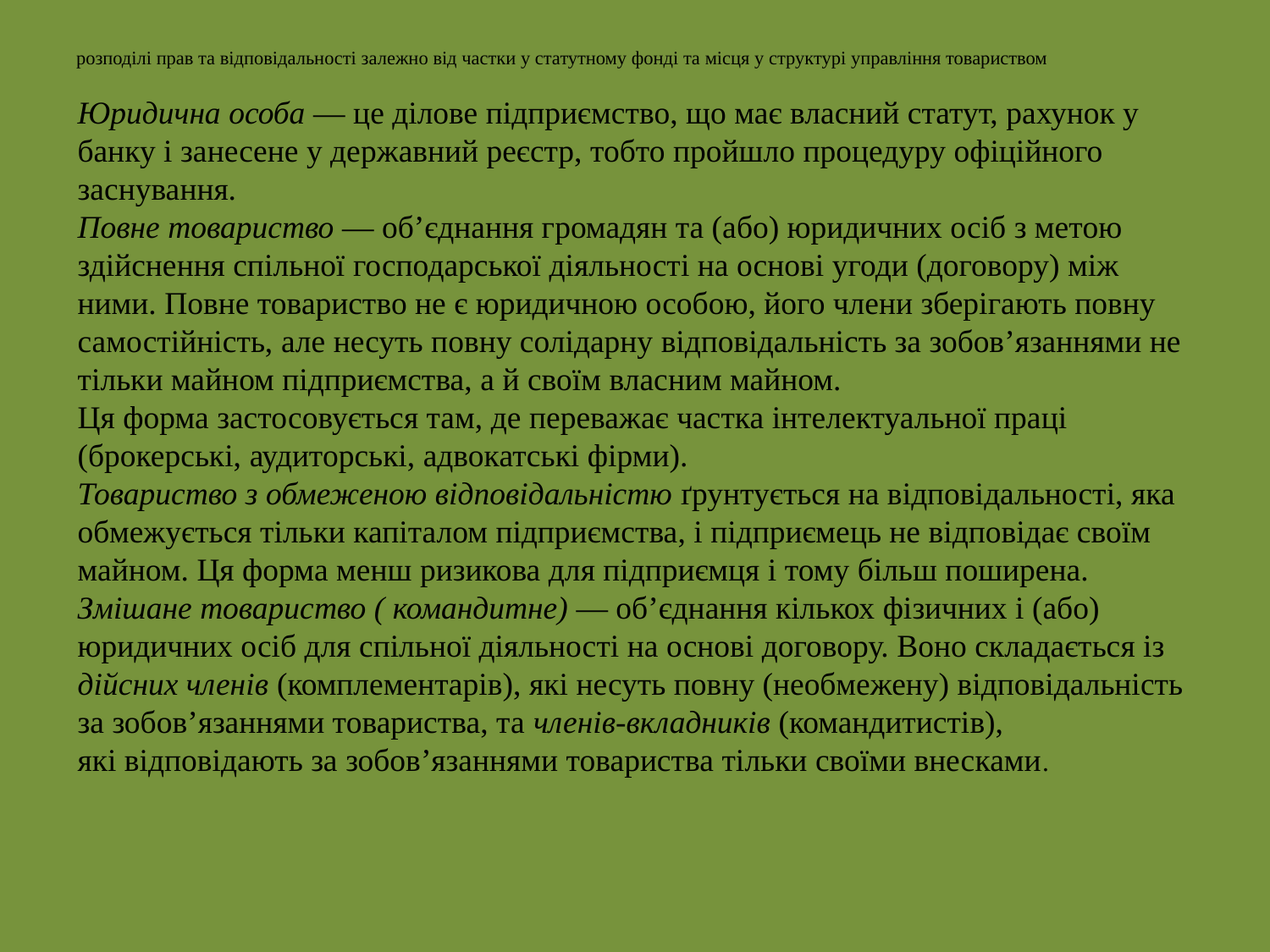

# розподілі прав та відповідальності залежно від частки у статутному фонді та місця у структурі управління товариством
Юридична особа — це ділове підприємство, що має власний статут, рахунок у банку і занесене у державний реєстр, тобто пройшло процедуру офіційного заснування.
Повне товариство — об’єднання громадян та (або) юридичних осіб з метою здійснення спільної господарської діяльності на основі угоди (договору) між ними. Повне товариство не є юридичною особою, його члени зберігають повну самостійність, але несуть повну солідарну відповідальність за зобов’язаннями не
тільки майном підприємства, а й своїм власним майном.
Ця форма застосовується там, де переважає частка інтелектуальної праці (брокерські, аудиторські, адвокатські фірми).
Товариство з обмеженою відповідальністю ґрунтується на відповідальності, яка обмежується тільки капіталом підприємства, і підприємець не відповідає своїм майном. Ця форма менш ризикова для підприємця і тому більш поширена.
Змішане товариство ( командитне) — об’єднання кількох фізичних і (або) юридичних осіб для спільної діяльності на основі договору. Воно складається із дійсних членів (комплементарів), які несуть повну (необмежену) відповідальність за зобов’язаннями товариства, та членів-вкладників (командитистів),
які відповідають за зобов’язаннями товариства тільки своїми внесками.